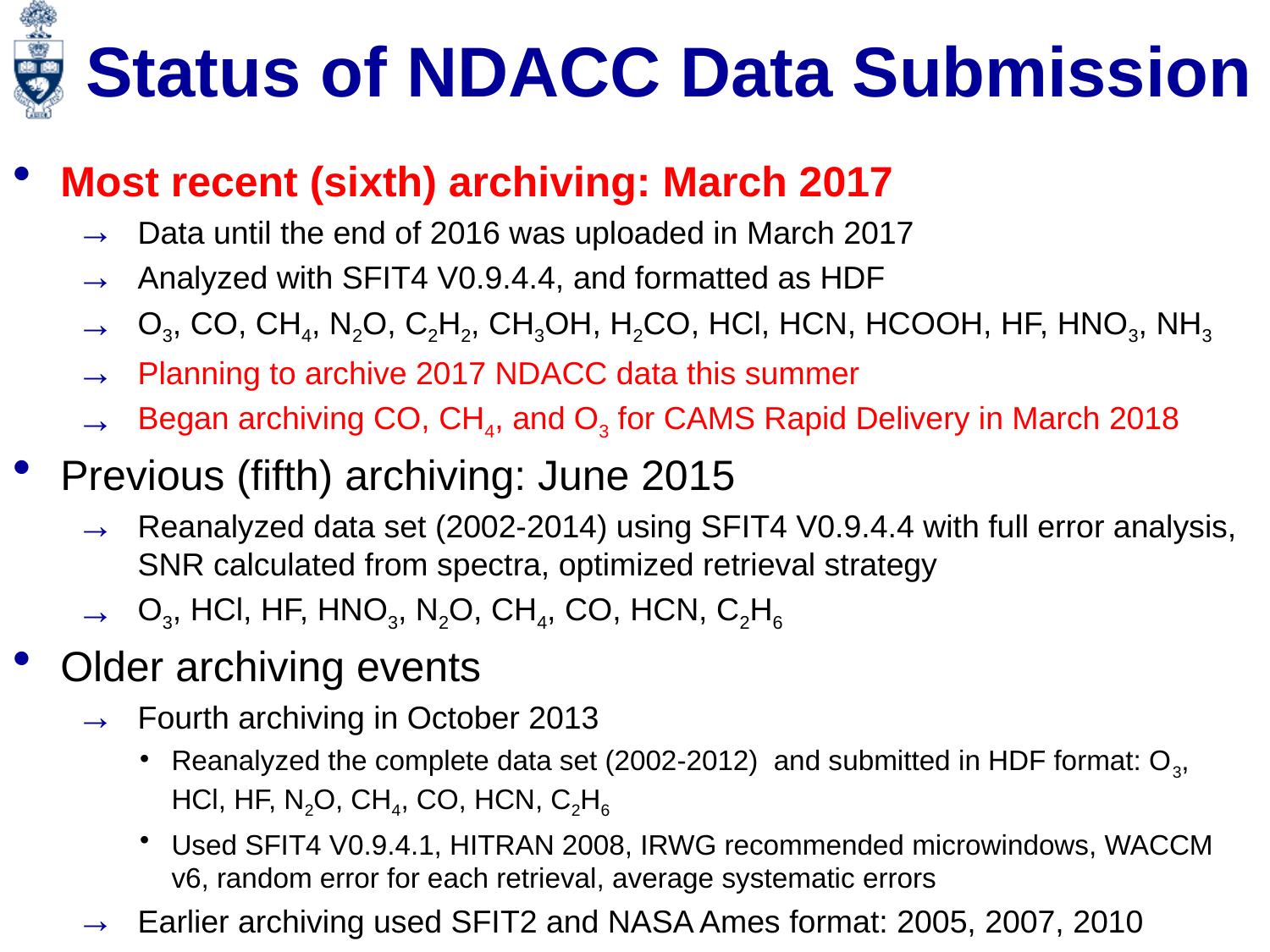

# Status of NDACC Data Submission
Most recent (sixth) archiving: March 2017
Data until the end of 2016 was uploaded in March 2017
Analyzed with SFIT4 V0.9.4.4, and formatted as HDF
O3, CO, CH4, N2O, C2H2, CH3OH, H2CO, HCl, HCN, HCOOH, HF, HNO3, NH3
Planning to archive 2017 NDACC data this summer
Began archiving CO, CH4, and O3 for CAMS Rapid Delivery in March 2018
Previous (fifth) archiving: June 2015
Reanalyzed data set (2002-2014) using SFIT4 V0.9.4.4 with full error analysis, SNR calculated from spectra, optimized retrieval strategy
O3, HCl, HF, HNO3, N2O, CH4, CO, HCN, C2H6
Older archiving events
Fourth archiving in October 2013
Reanalyzed the complete data set (2002-2012)  and submitted in HDF format: O3, HCl, HF, N2O, CH4, CO, HCN, C2H6
Used SFIT4 V0.9.4.1, HITRAN 2008, IRWG recommended microwindows, WACCM v6, random error for each retrieval, average systematic errors
Earlier archiving used SFIT2 and NASA Ames format: 2005, 2007, 2010